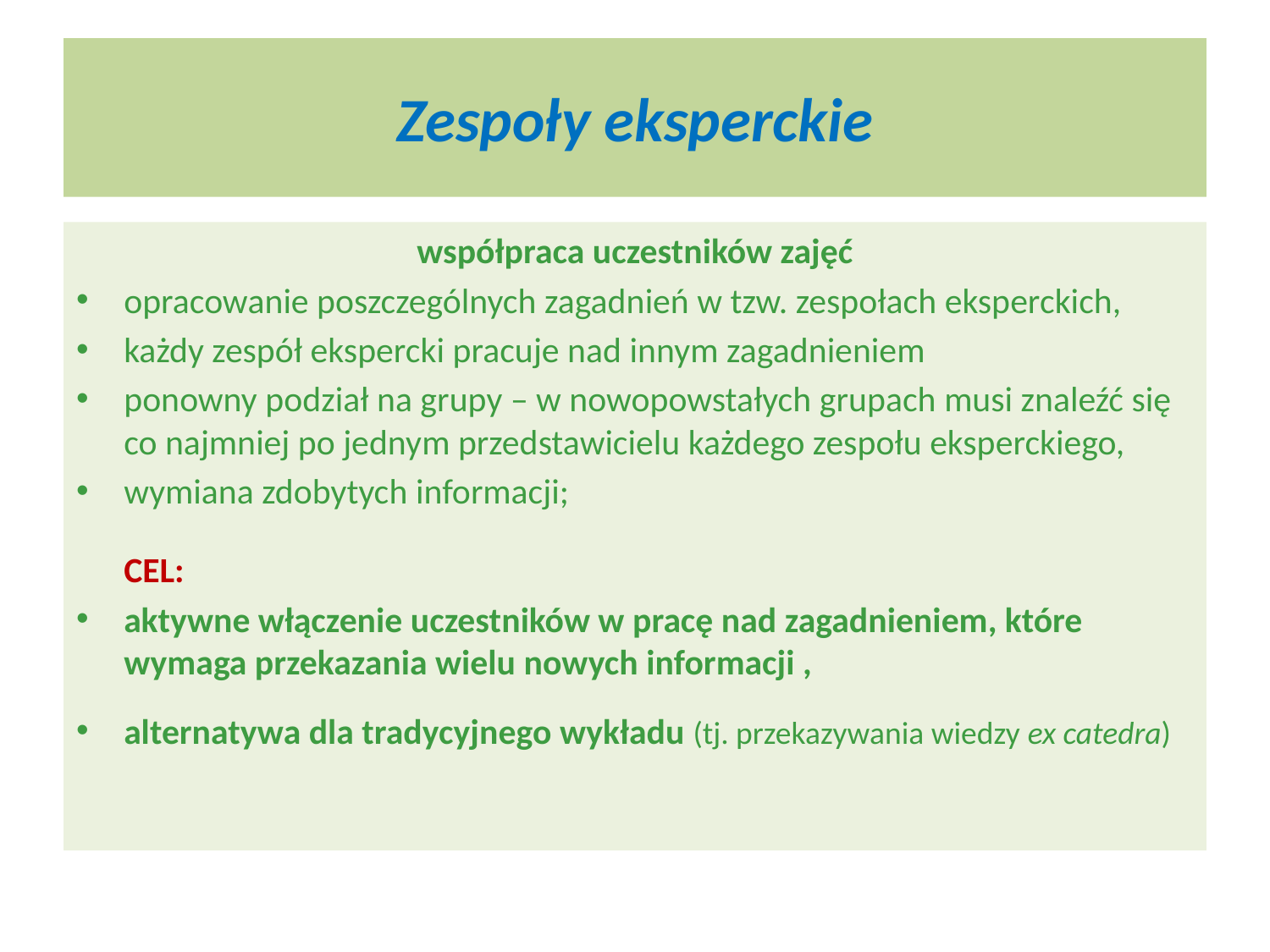

# Zespoły eksperckie
współpraca uczestników zajęć
opracowanie poszczególnych zagadnień w tzw. zespołach eksperckich,
każdy zespół ekspercki pracuje nad innym zagadnieniem
ponowny podział na grupy – w nowopowstałych grupach musi znaleźć się co najmniej po jednym przedstawicielu każdego zespołu eksperckiego,
wymiana zdobytych informacji;

	CEL:
aktywne włączenie uczestników w pracę nad zagadnieniem, które wymaga przekazania wielu nowych informacji ,

alternatywa dla tradycyjnego wykładu (tj. przekazywania wiedzy ex catedra)